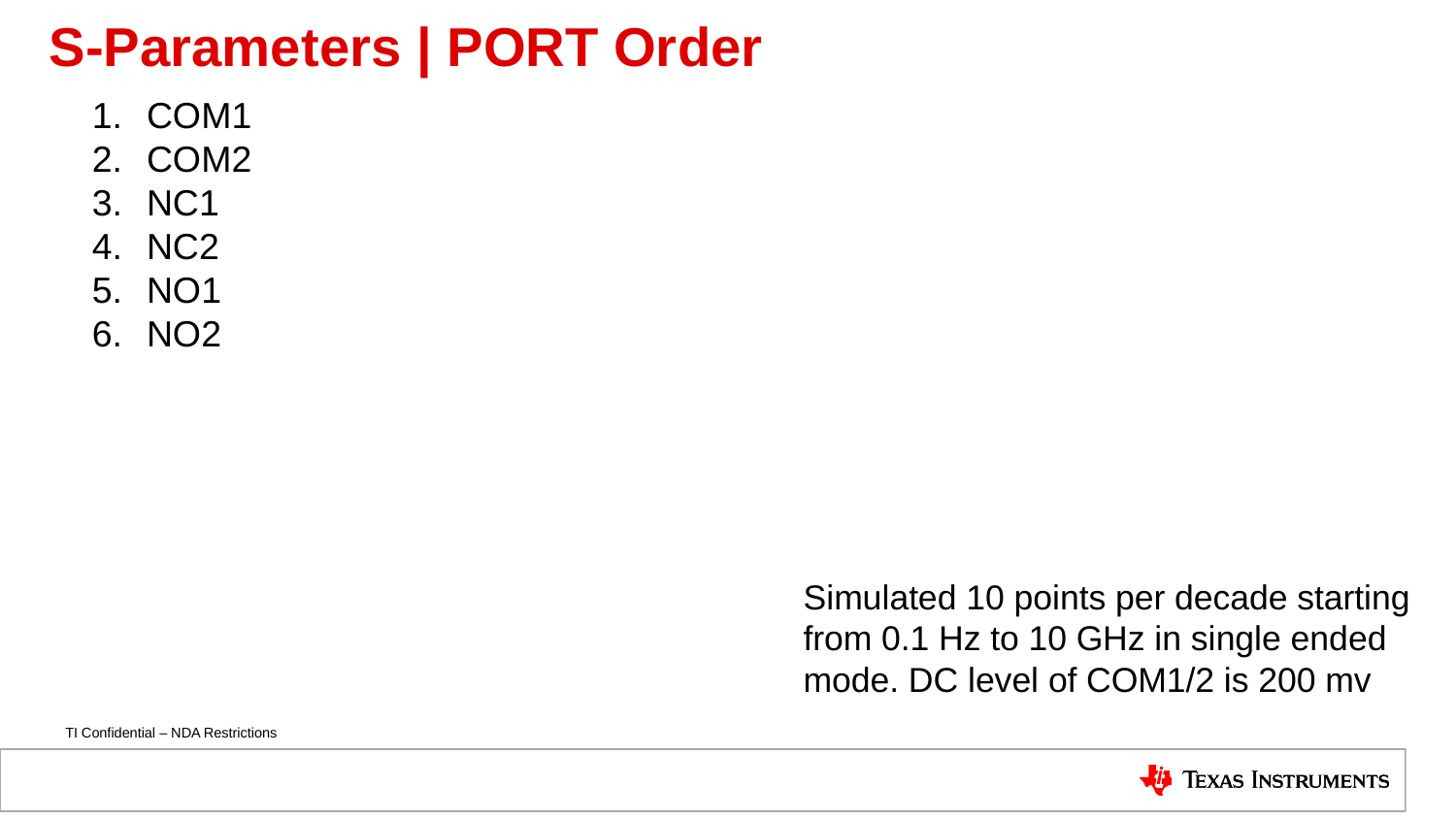

# S-Parameters | PORT Order
COM1
COM2
NC1
NC2
NO1
NO2
Simulated 10 points per decade starting from 0.1 Hz to 10 GHz in single ended mode. DC level of COM1/2 is 200 mv